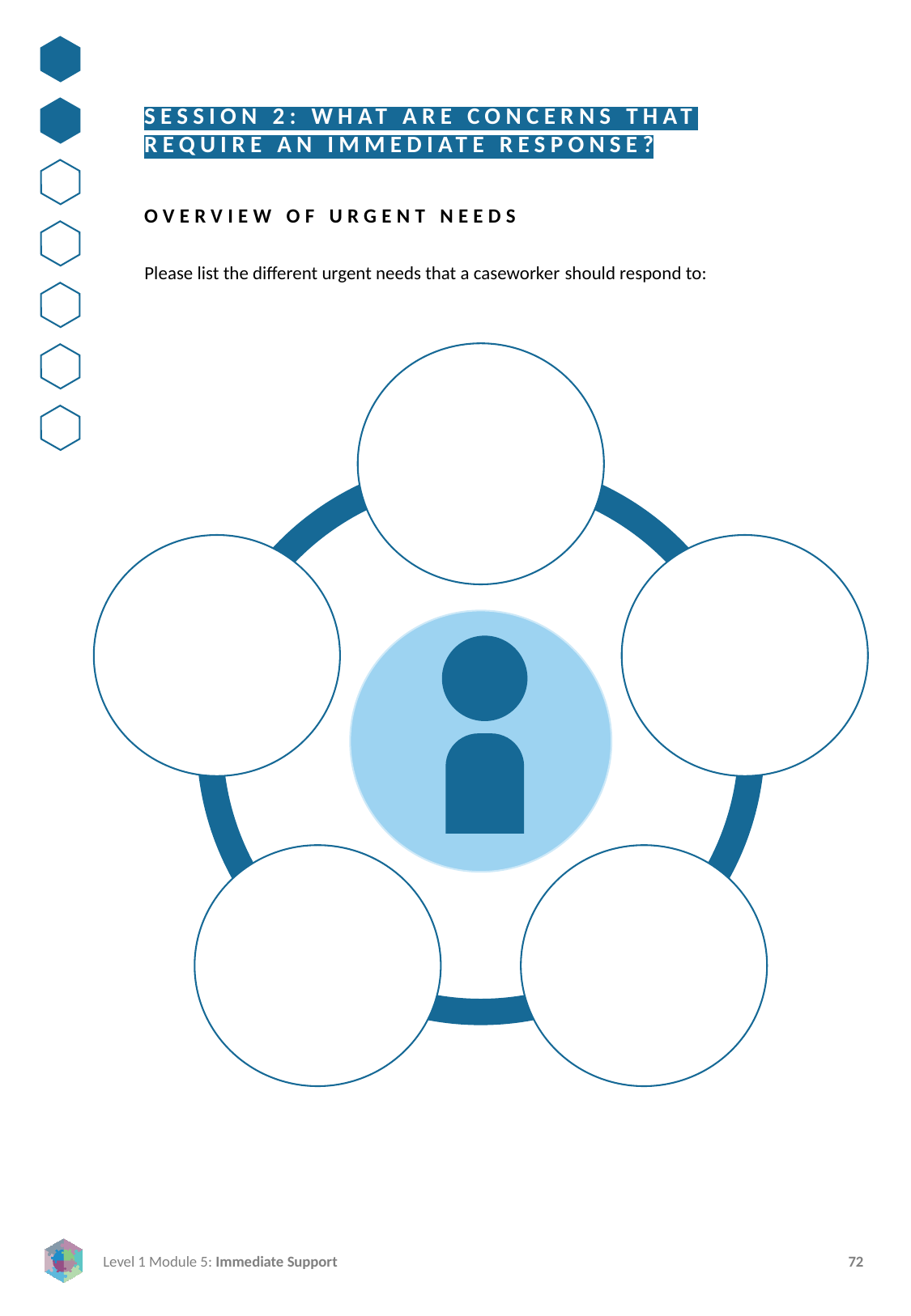

SESSION 2: WHAT ARE CONCERNS THAT REQUIRE AN IMMEDIATE RESPONSE?

OVERVIEW OF URGENT NEEDS

Please list the different urgent needs that a caseworker should respond to: